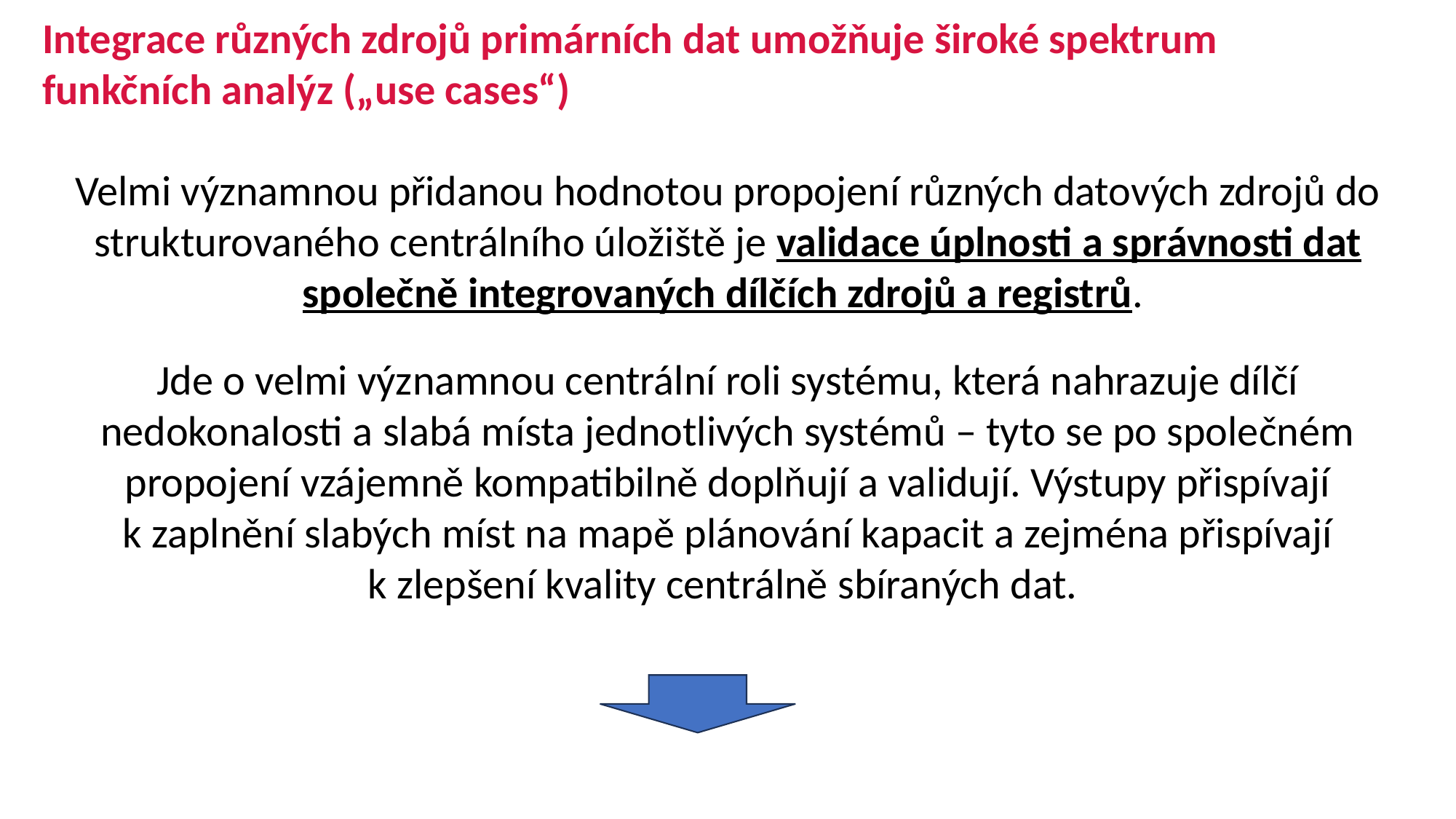

Integrace různých zdrojů primárních dat umožňuje široké spektrum funkčních analýz („use cases“)
Velmi významnou přidanou hodnotou propojení různých datových zdrojů do strukturovaného centrálního úložiště je validace úplnosti a správnosti dat společně integrovaných dílčích zdrojů a registrů.
Jde o velmi významnou centrální roli systému, která nahrazuje dílčí nedokonalosti a slabá místa jednotlivých systémů – tyto se po společném propojení vzájemně kompatibilně doplňují a validují. Výstupy přispívají k zaplnění slabých míst na mapě plánování kapacit a zejména přispívají k zlepšení kvality centrálně sbíraných dat.